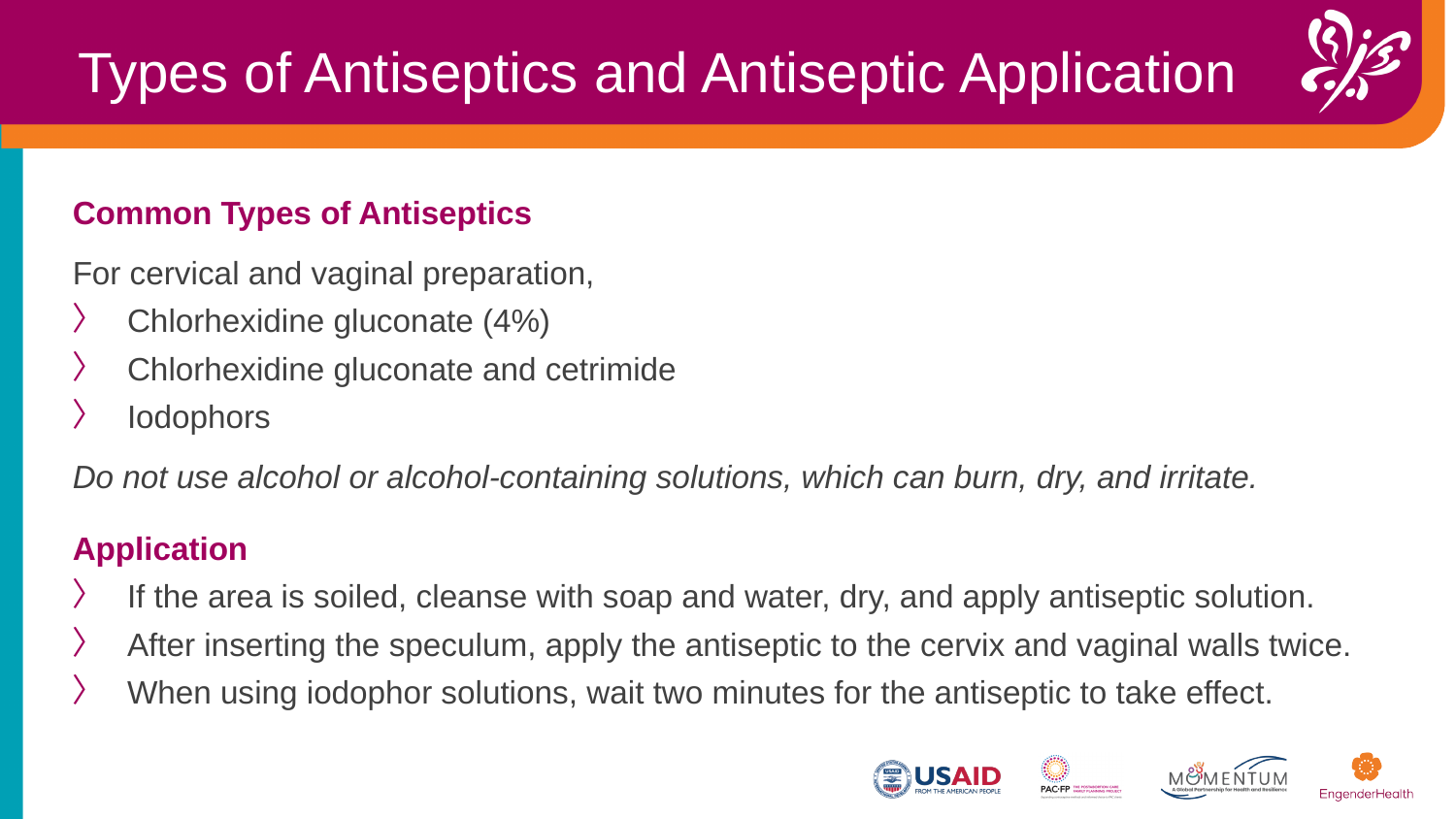

Types of Antiseptics and Antiseptic Application
Common Types of Antiseptics
For cervical and vaginal preparation,
Chlorhexidine gluconate (4%)
Chlorhexidine gluconate and cetrimide
Iodophors
Do not use alcohol or alcohol-containing solutions, which can burn, dry, and irritate.
Application
If the area is soiled, cleanse with soap and water, dry, and apply antiseptic solution. ​
After inserting the speculum, apply the antiseptic to the cervix and vaginal walls twice.​
When using iodophor solutions, wait two minutes for the antiseptic to take effect.​